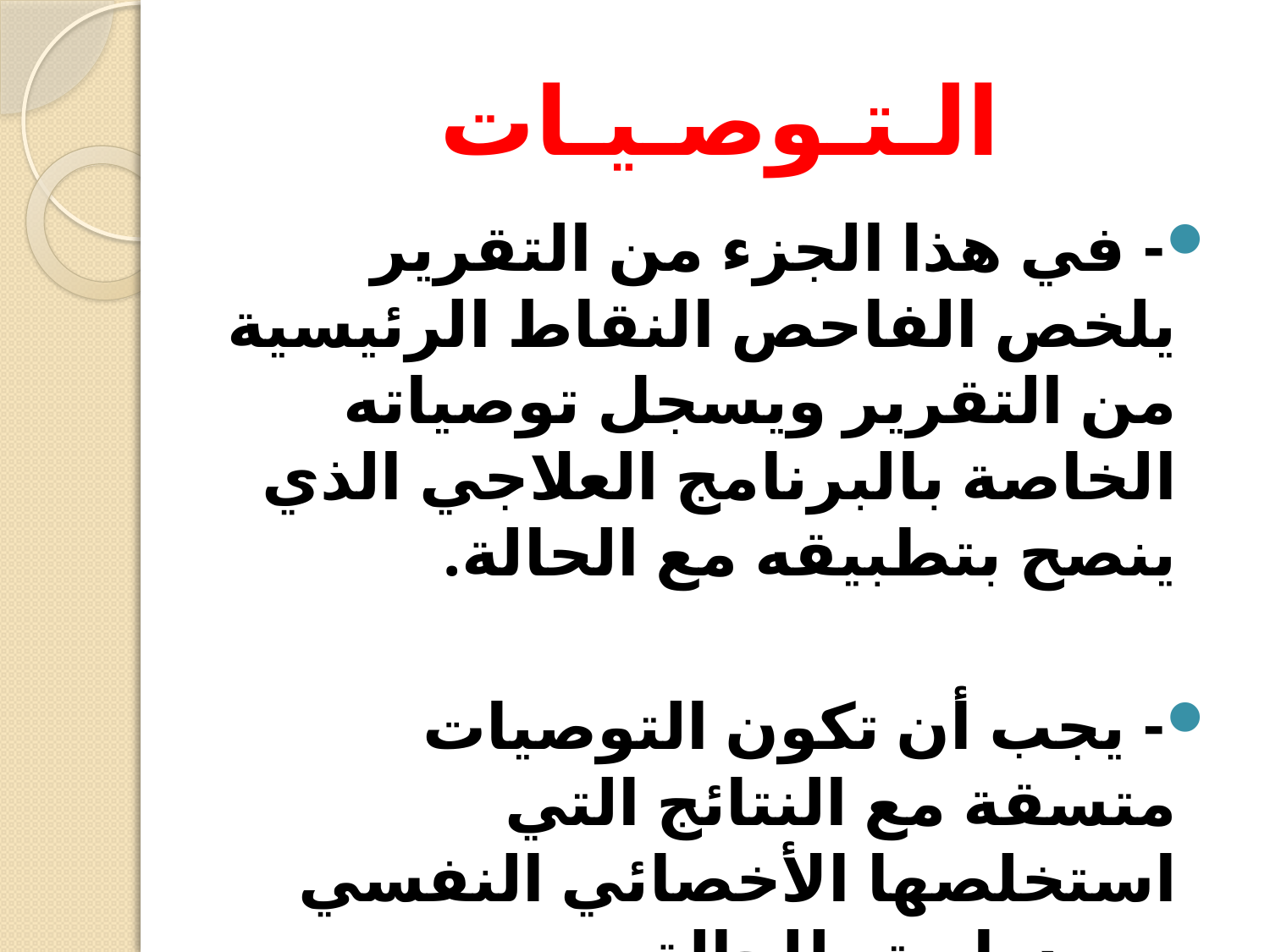

# الـتـوصـيـات
- في هذا الجزء من التقرير يلخص الفاحص النقاط الرئيسية من التقرير ويسجل توصياته الخاصة بالبرنامج العلاجي الذي ينصح بتطبيقه مع الحالة.

- يجب أن تكون التوصيات متسقة مع النتائج التي استخلصها الأخصائي النفسي من دراسته للحالة.